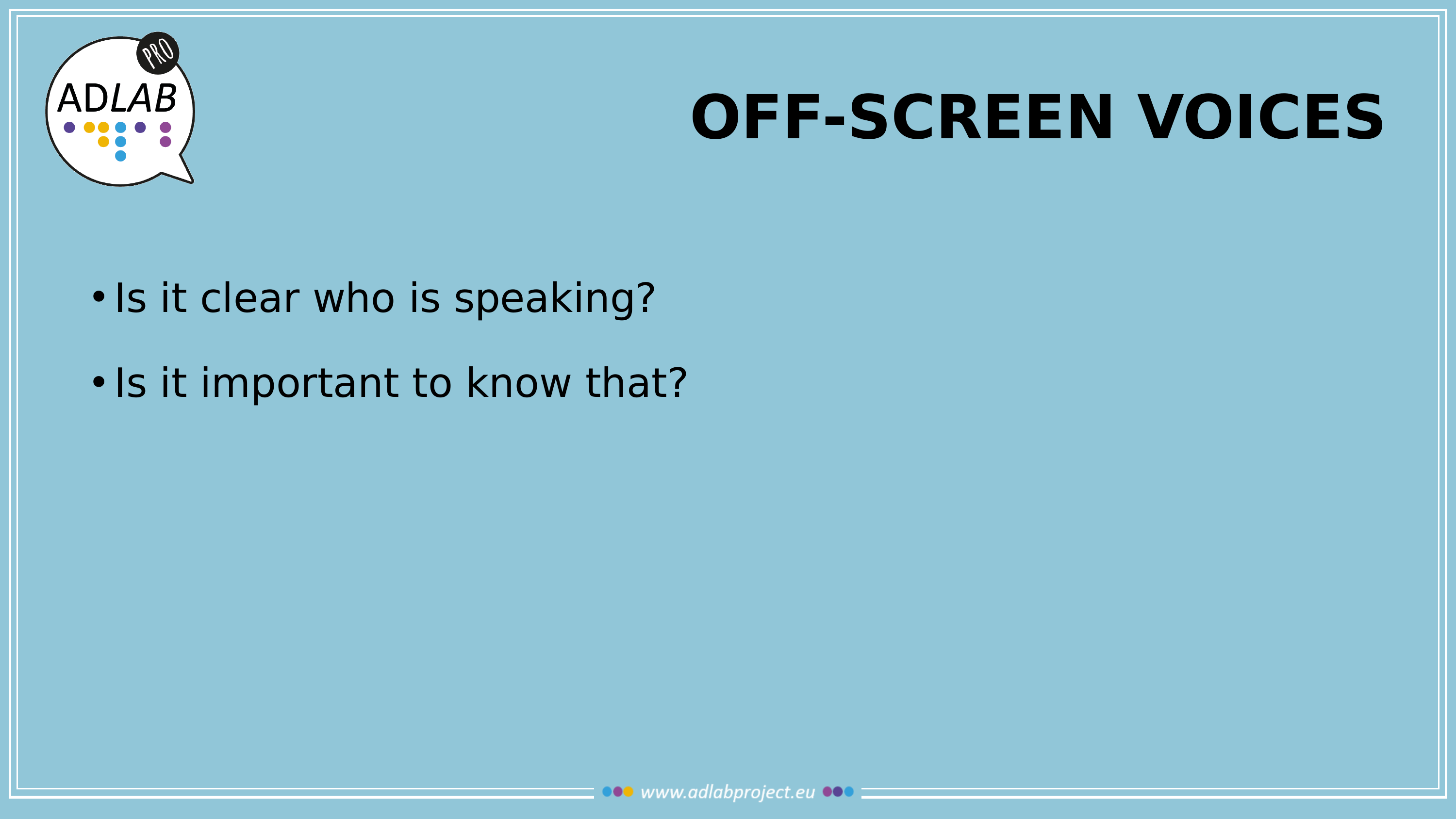

# Off-screen voices
Is it clear who is speaking?
Is it important to know that?